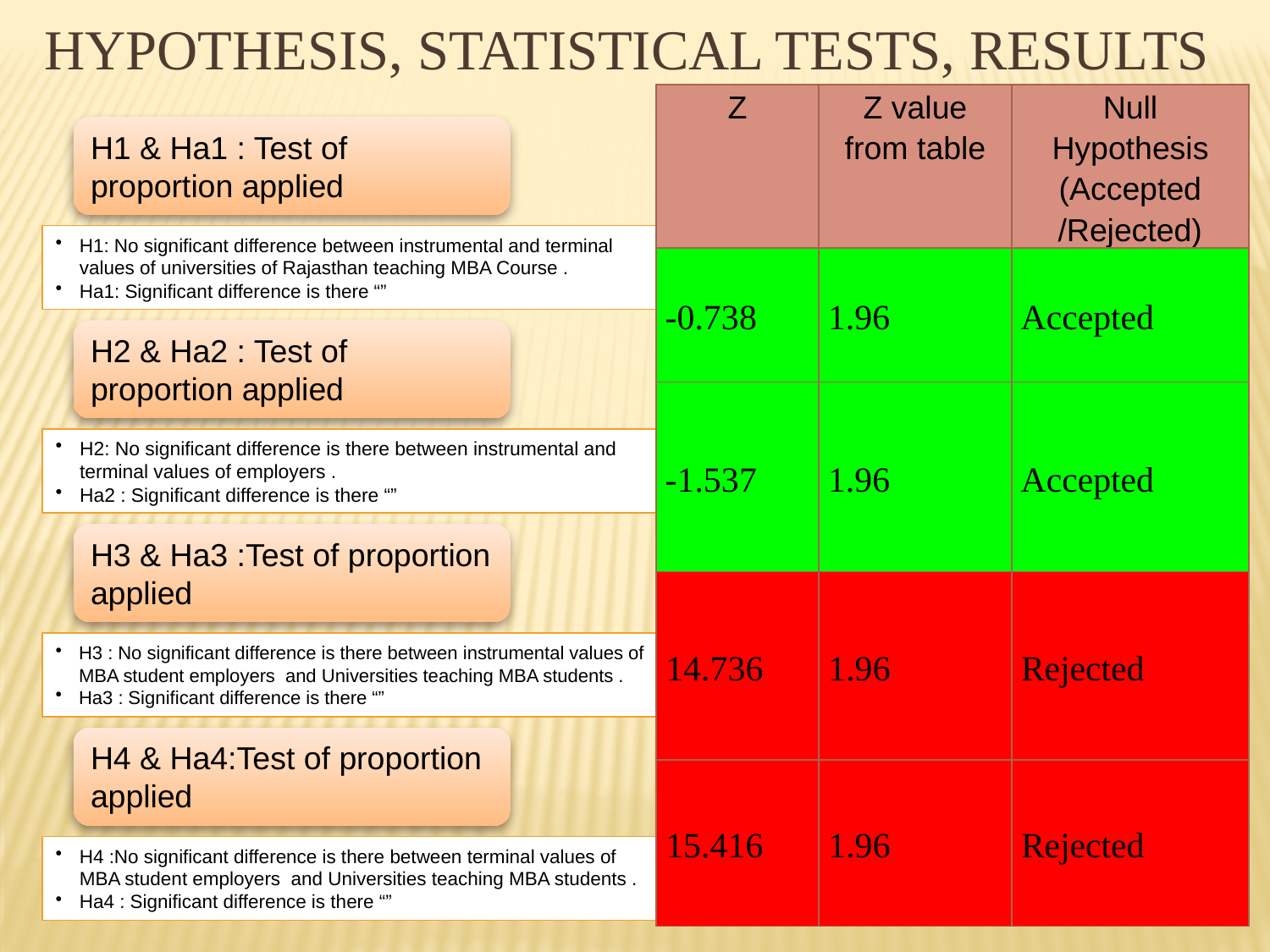

Hypothesis, STATISTICAL TESTS, results
| Z | Z value from table | Null Hypothesis (Accepted /Rejected) |
| --- | --- | --- |
| -0.738 | 1.96 | Accepted |
| -1.537 | 1.96 | Accepted |
| 14.736 | 1.96 | Rejected |
| 15.416 | 1.96 | Rejected |
H1 & Ha1 : Test of proportion applied
H2 & Ha2 : Test of proportion applied
H3 & Ha3 :Test of proportion applied
H4 & Ha4:Test of proportion applied
H1: No significant difference between instrumental and terminal values of universities of Rajasthan teaching MBA Course .
Ha1: Significant difference is there “”
H2: No significant difference is there between instrumental and terminal values of employers .
Ha2 : Significant difference is there “”
H3 : No significant difference is there between instrumental values of MBA student employers  and Universities teaching MBA students .
Ha3 : Significant difference is there “”
H4 :No significant difference is there between terminal values of MBA student employers  and Universities teaching MBA students .
Ha4 : Significant difference is there “”